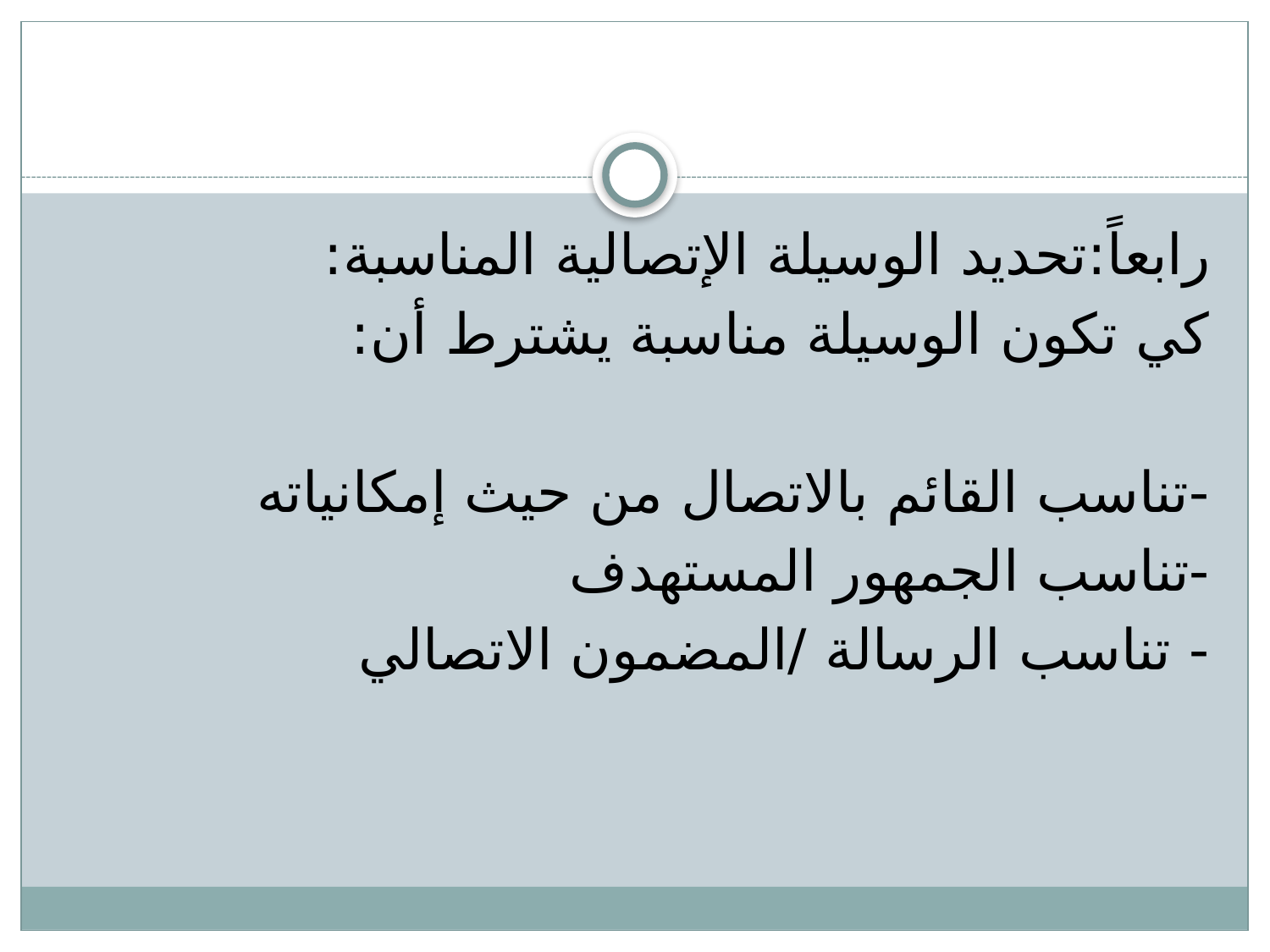

#
رابعاً:تحديد الوسيلة الإتصالية المناسبة:
كي تكون الوسيلة مناسبة يشترط أن:

-تناسب القائم بالاتصال من حيث إمكانياته
-تناسب الجمهور المستهدف
- تناسب الرسالة /المضمون الاتصالي